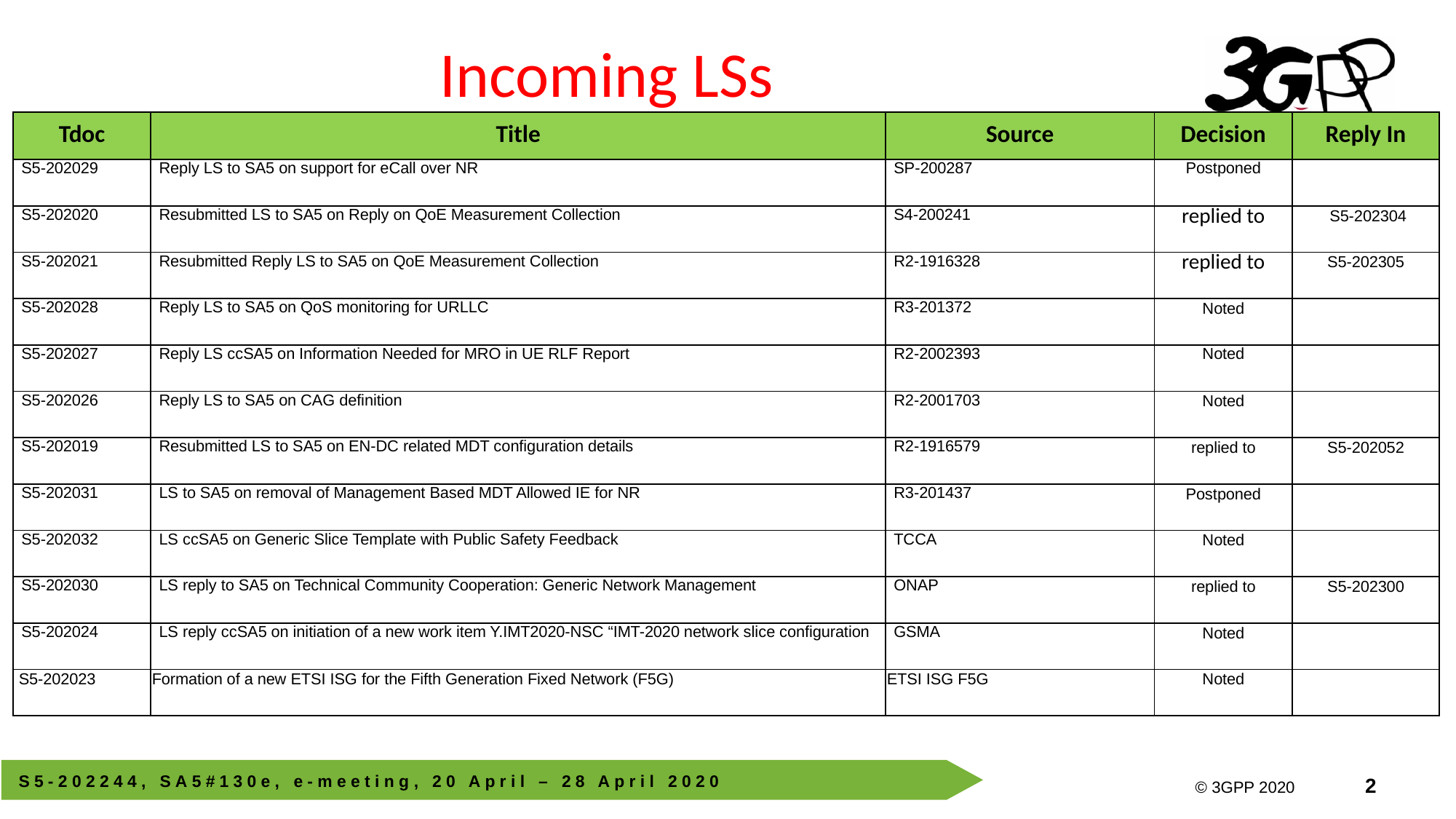

# Incoming LSs
| Tdoc | Title | Source | Decision | Reply In |
| --- | --- | --- | --- | --- |
| S5-202029 | Reply LS to SA5 on support for eCall over NR | SP-200287 | Postponed |  |
| S5-202020 | Resubmitted LS to SA5 on Reply on QoE Measurement Collection | S4-200241 | replied to | S5-202304 |
| S5-202021 | Resubmitted Reply LS to SA5 on QoE Measurement Collection | R2-1916328 | replied to | S5-202305 |
| S5-202028 | Reply LS to SA5 on QoS monitoring for URLLC | R3-201372 | Noted |  |
| S5-202027 | Reply LS ccSA5 on Information Needed for MRO in UE RLF Report | R2-2002393 | Noted |  |
| S5-202026 | Reply LS to SA5 on CAG definition | R2-2001703 | Noted |  |
| S5-202019 | Resubmitted LS to SA5 on EN-DC related MDT configuration details | R2-1916579 | replied to | S5-202052 |
| S5-202031 | LS to SA5 on removal of Management Based MDT Allowed IE for NR | R3-201437 | Postponed |  |
| S5-202032 | LS ccSA5 on Generic Slice Template with Public Safety Feedback | TCCA | Noted |  |
| S5-202030 | LS reply to SA5 on Technical Community Cooperation: Generic Network Management | ONAP | replied to | S5-202300 |
| S5-202024 | LS reply ccSA5 on initiation of a new work item Y.IMT2020-NSC “IMT-2020 network slice configuration | GSMA | Noted |  |
| S5-202023 | Formation of a new ETSI ISG for the Fifth Generation Fixed Network (F5G) | ETSI ISG F5G | Noted |  |